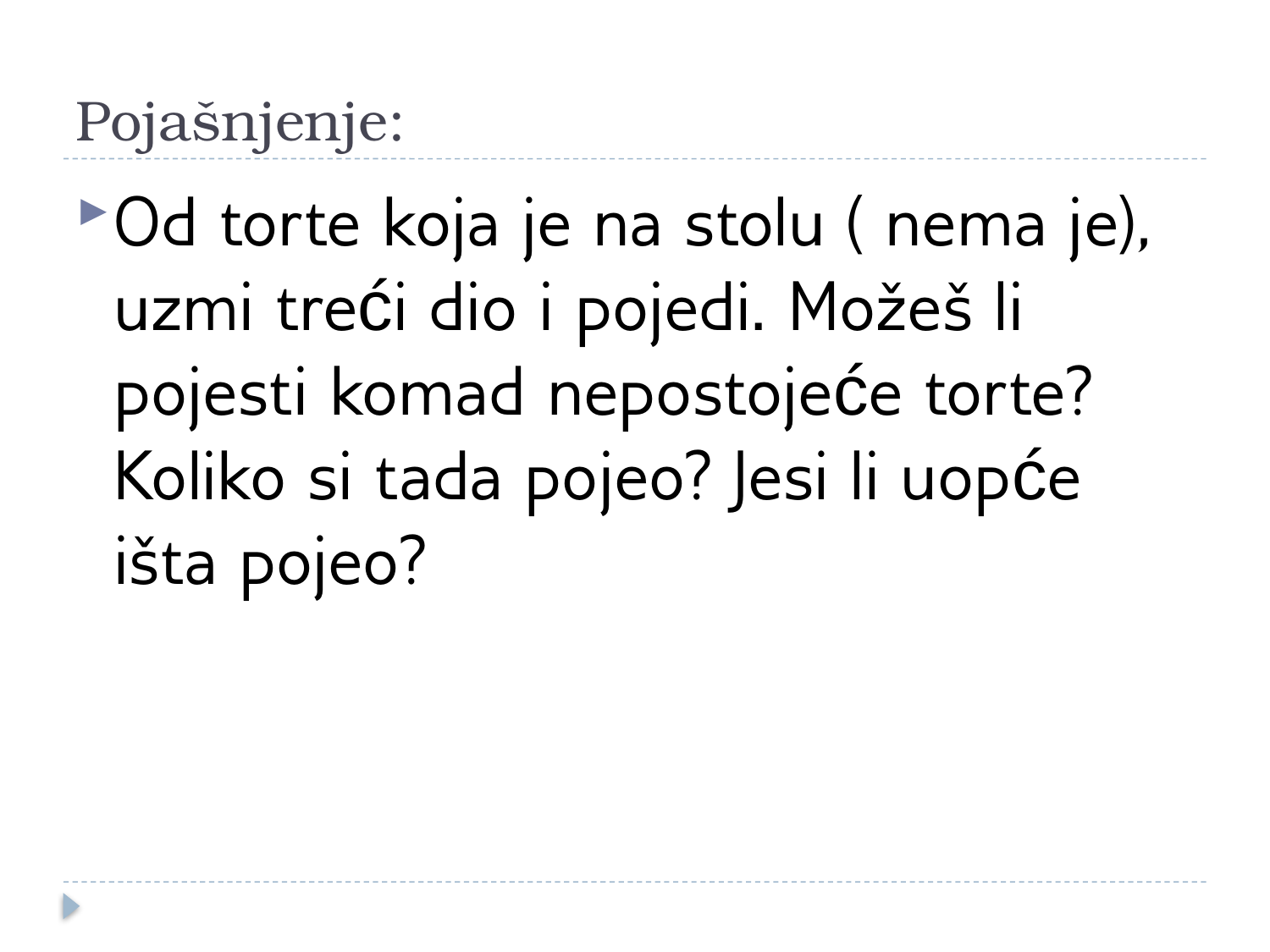

# Pojašnjenje:
Od torte koja je na stolu ( nema je), uzmi treći dio i pojedi. Možeš li pojesti komad nepostojeće torte? Koliko si tada pojeo? Jesi li uopće išta pojeo?